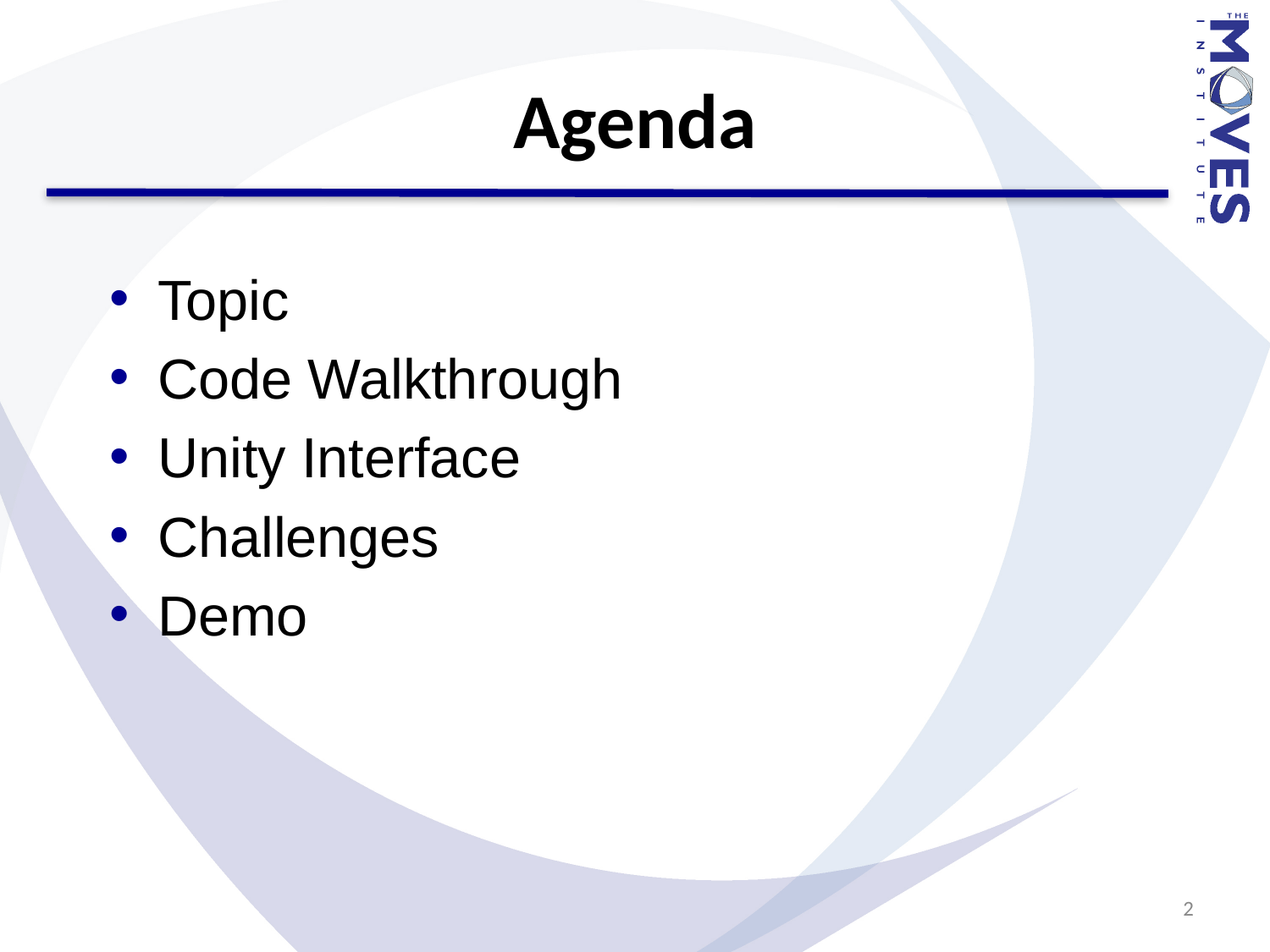

# Agenda
Topic
Code Walkthrough
Unity Interface
Challenges
Demo

2